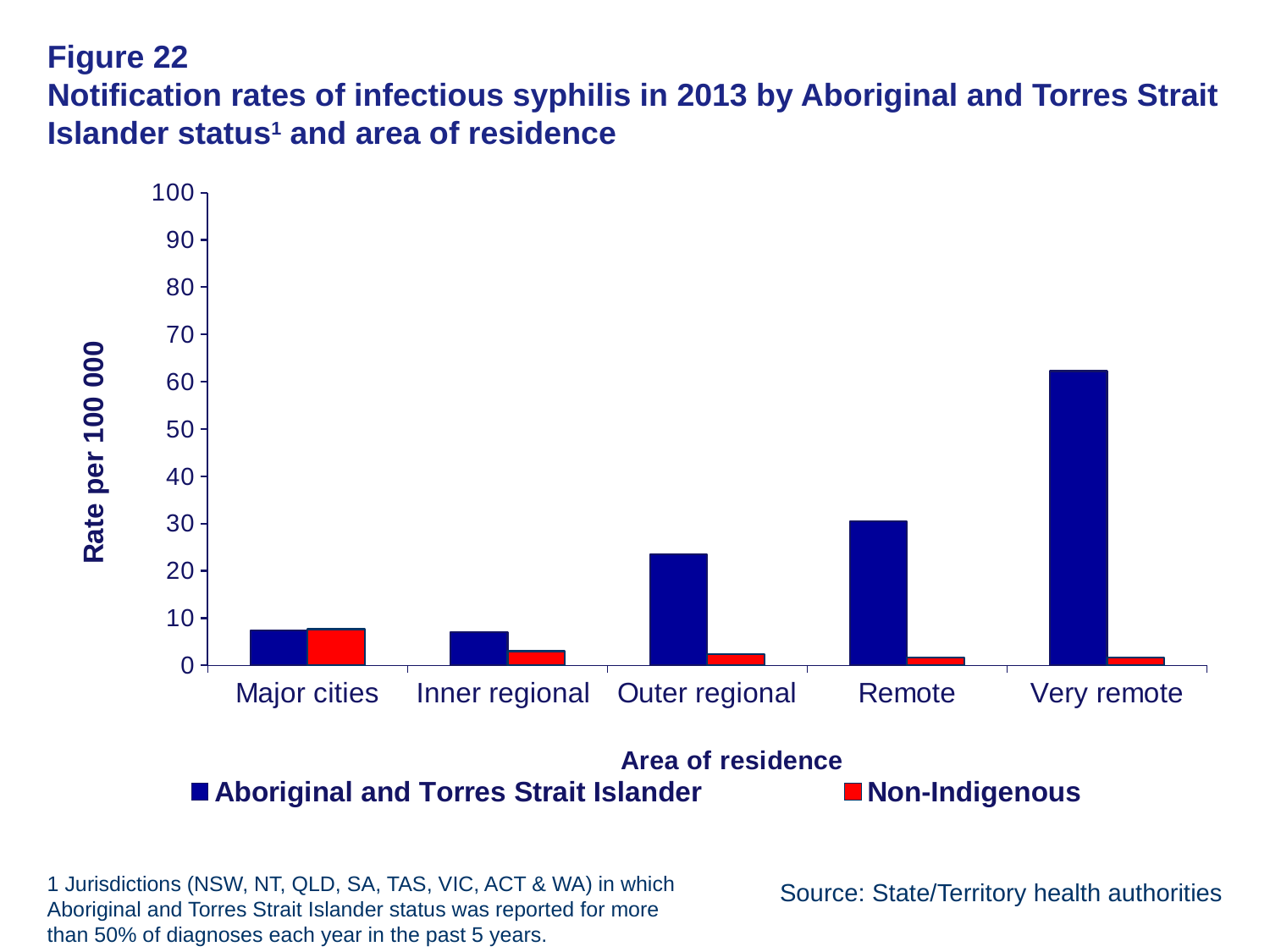

# Figure 22 Notification rates of infectious syphilis in 2013 by Aboriginal and Torres Strait Islander status1 and area of residence

### Chart

| Category | Aboriginal and Torres Strait Islander | Non-Indigenous |
|---|---|---|
| Major cities | 7.37081482340545 | 7.680197843606137 |
| Inner regional  | 7.051612744683042 | 3.029019469045623 |
| Outer regional | 23.48306921215712 | 2.442733892572576 |
| Remote | 30.51844876199437 | 1.653057196663411 |
| Very remote | 62.2617128293344 | 1.705312152275467 |
1 Jurisdictions (NSW, NT, QLD, SA, TAS, VIC, ACT & WA) in which Aboriginal and Torres Strait Islander status was reported for more than 50% of diagnoses each year in the past 5 years.
Source: State/Territory health authorities